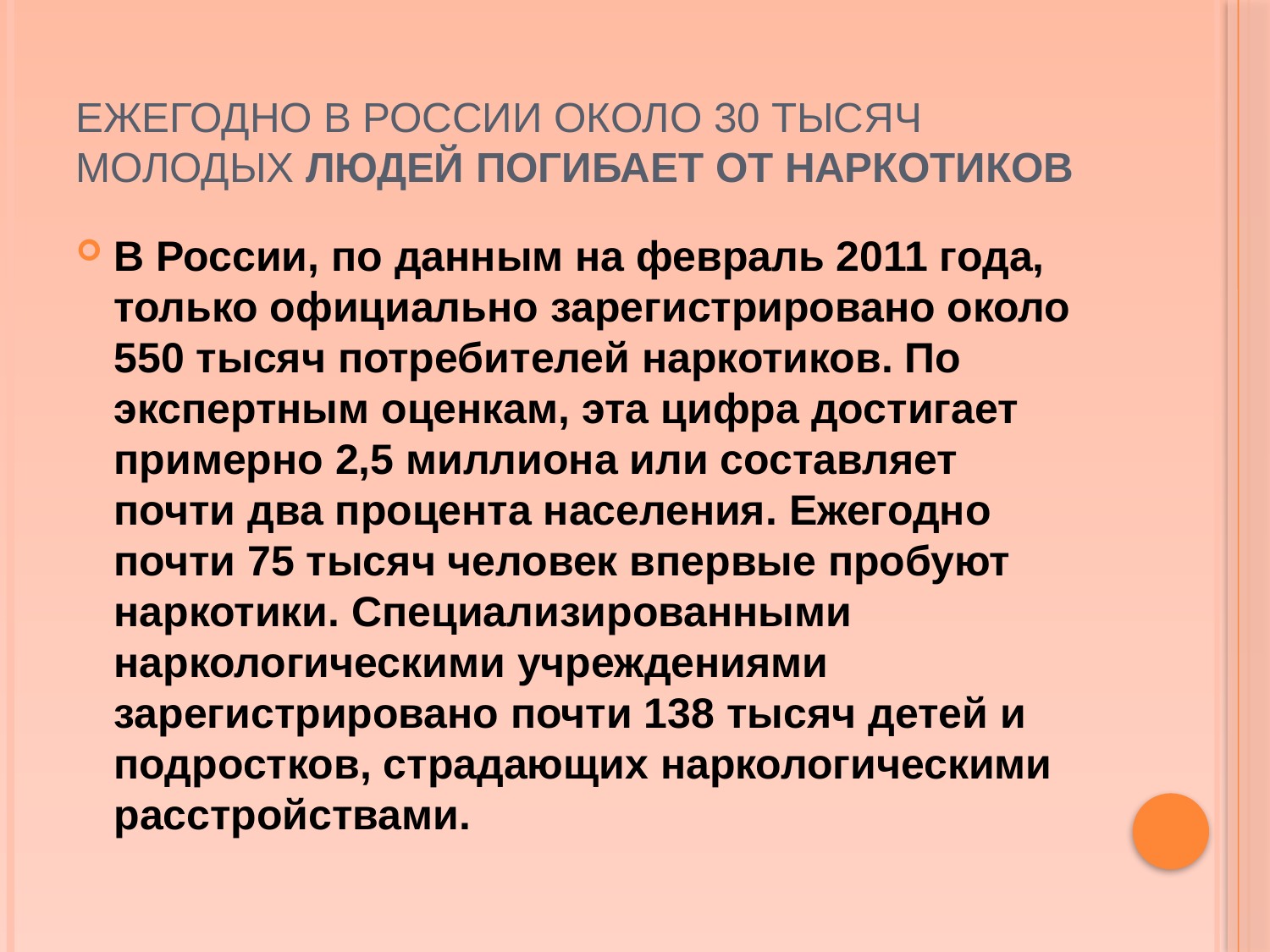

# Ежегодно в России около 30 тысяч молодых людей погибает от наркотиков
В России, по данным на февраль 2011 года, только официально зарегистрировано около 550 тысяч потребителей наркотиков. По экспертным оценкам, эта цифра достигает примерно 2,5 миллиона или составляет почти два процента населения. Ежегодно почти 75 тысяч человек впервые пробуют наркотики. Специализированными наркологическими учреждениями зарегистрировано почти 138 тысяч детей и подростков, страдающих наркологическими расстройствами.